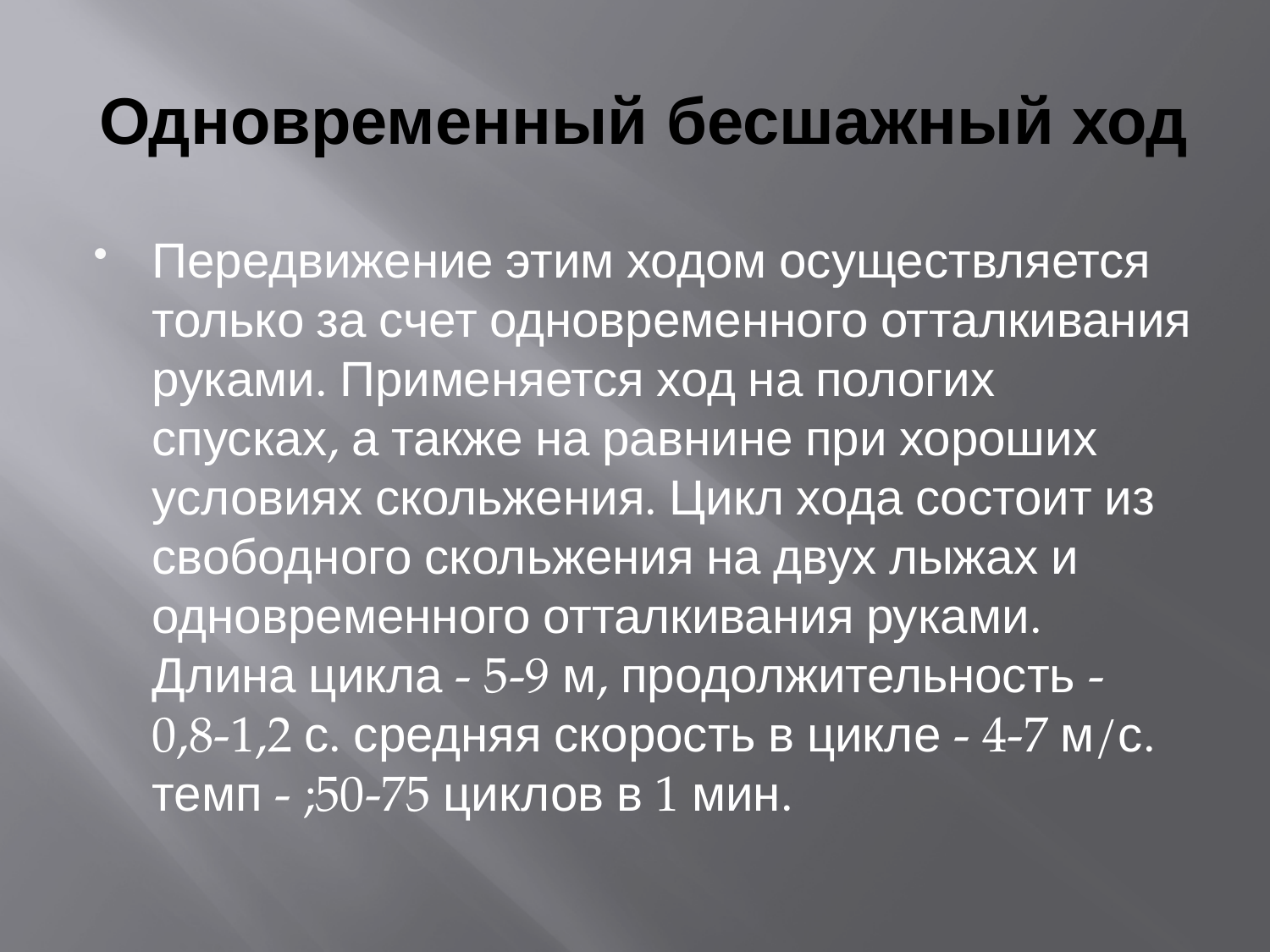

# Одновременный бесшажный ход
Передвижение этим ходом осуществляется только за счет одновременного отталкивания руками. Применяется ход на пологих спусках, а также на равнине при хороших условиях скольжения. Цикл хода состоит из свободного скольжения на двух лыжах и одновременного отталкивания руками. Длина цикла - 5-9 м, продолжительность - 0,8-1,2 с. средняя скорость в цикле - 4-7 м/с. темп - ;50-75 циклов в 1 мин.